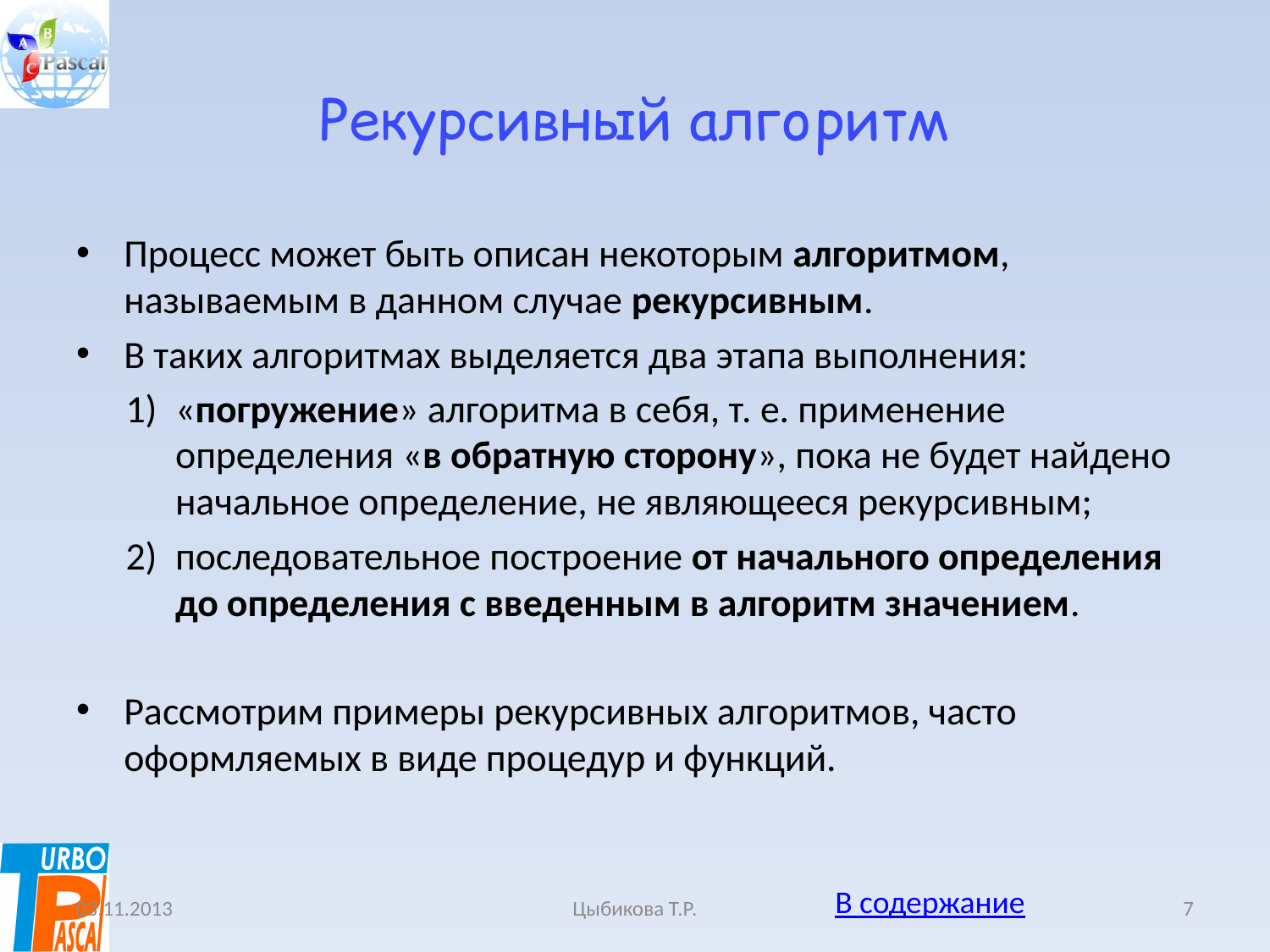

# Рекурсивный алгоритм
Процесс может быть описан некоторым алгоритмом, называемым в данном случае рекурсивным.
В таких алгоритмах выделяется два этапа выполнения:
«погружение» алгоритма в себя, т. е. применение определения «в обратную сторону», пока не будет найдено начальное определение, не являющееся рекурсивным;
последовательное построение от начального определения до определения с введенным в алгоритм значением.

Рассмотрим примеры рекурсивных алгоритмов, часто оформляемых в виде процедур и функций.

В содержание
03.11.2013
Цыбикова Т.Р.
7